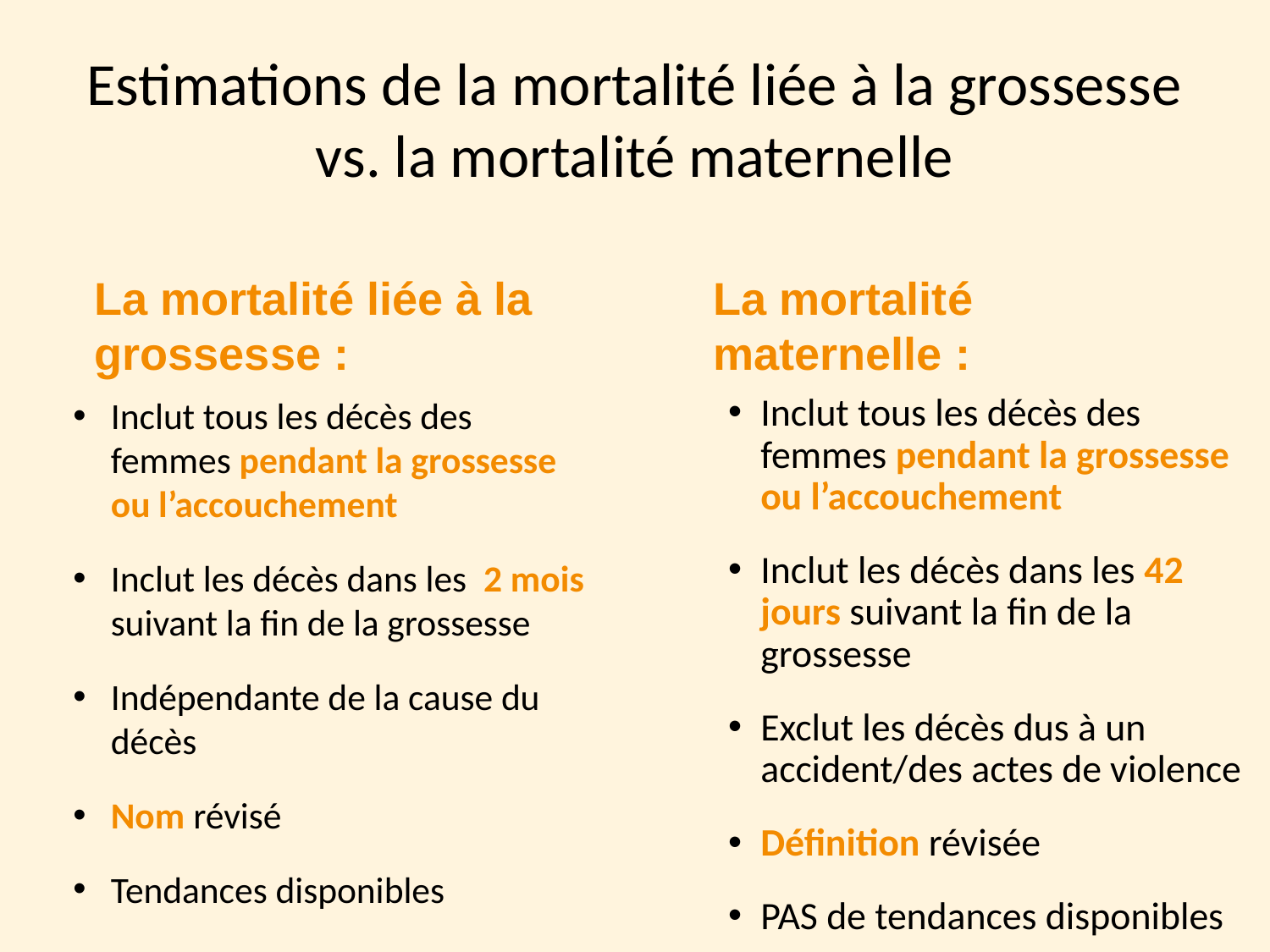

# Estimations de la mortalité liée à la grossesse vs. la mortalité maternelle
La mortalité liée à la grossesse :
La mortalité maternelle :
Inclut tous les décès des femmes pendant la grossesse ou l’accouchement
Inclut les décès dans les  2 mois suivant la fin de la grossesse
Indépendante de la cause du décès
Nom révisé
Tendances disponibles
Inclut tous les décès des femmes pendant la grossesse ou l’accouchement
Inclut les décès dans les 42 jours suivant la fin de la grossesse
Exclut les décès dus à un accident/des actes de violence
Définition révisée
PAS de tendances disponibles